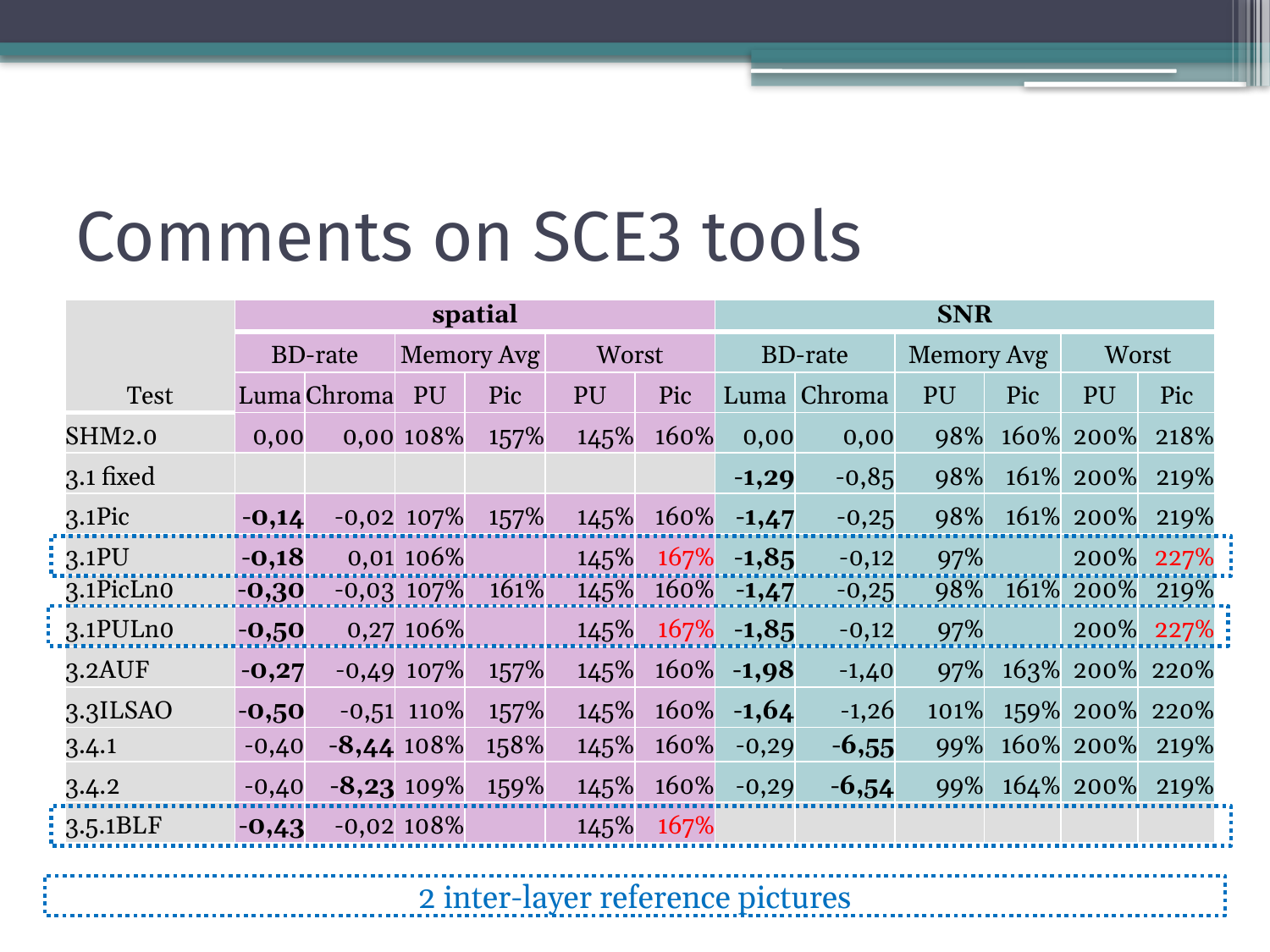

# Comments on SCE3 tools
| Test | spatial |  |  |  |  |  | SNR |  |  |  |  |  |
| --- | --- | --- | --- | --- | --- | --- | --- | --- | --- | --- | --- | --- |
|  | BD-rate |  | Memory Avg |  | Worst |  | BD-rate |  | Memory Avg |  | Worst |  |
|  | Luma | Chroma | PU | Pic | PU | Pic | Luma | Chroma | PU | Pic | PU | Pic |
| SHM2.0 | 0,00 | 0,00 | 108% | 157% | 145% | 160% | 0,00 | 0,00 | 98% | 160% | 200% | 218% |
| 3.1 fixed |  |  |  |  |  |  | -1,29 | -0,85 | 98% | 161% | 200% | 219% |
| 3.1Pic | -0,14 | -0,02 | 107% | 157% | 145% | 160% | -1,47 | -0,25 | 98% | 161% | 200% | 219% |
| 3.1PU | -0,18 | 0,01 | 106% |  | 145% | 167% | -1,85 | -0,12 | 97% |  | 200% | 227% |
| 3.1PicLn0 | -0,30 | -0,03 | 107% | 161% | 145% | 160% | -1,47 | -0,25 | 98% | 161% | 200% | 219% |
| 3.1PULn0 | -0,50 | 0,27 | 106% |  | 145% | 167% | -1,85 | -0,12 | 97% |  | 200% | 227% |
| 3.2AUF | -0,27 | -0,49 | 107% | 157% | 145% | 160% | -1,98 | -1,40 | 97% | 163% | 200% | 220% |
| 3.3ILSAO | -0,50 | -0,51 | 110% | 157% | 145% | 160% | -1,64 | -1,26 | 101% | 159% | 200% | 220% |
| 3.4.1 | -0,40 | -8,44 | 108% | 158% | 145% | 160% | -0,29 | -6,55 | 99% | 160% | 200% | 219% |
| 3.4.2 | -0,40 | -8,23 | 109% | 159% | 145% | 160% | -0,29 | -6,54 | 99% | 164% | 200% | 219% |
| 3.5.1BLF | -0,43 | -0,02 | 108% |  | 145% | 167% |  |  |  |  |  |  |

2 inter-layer reference pictures